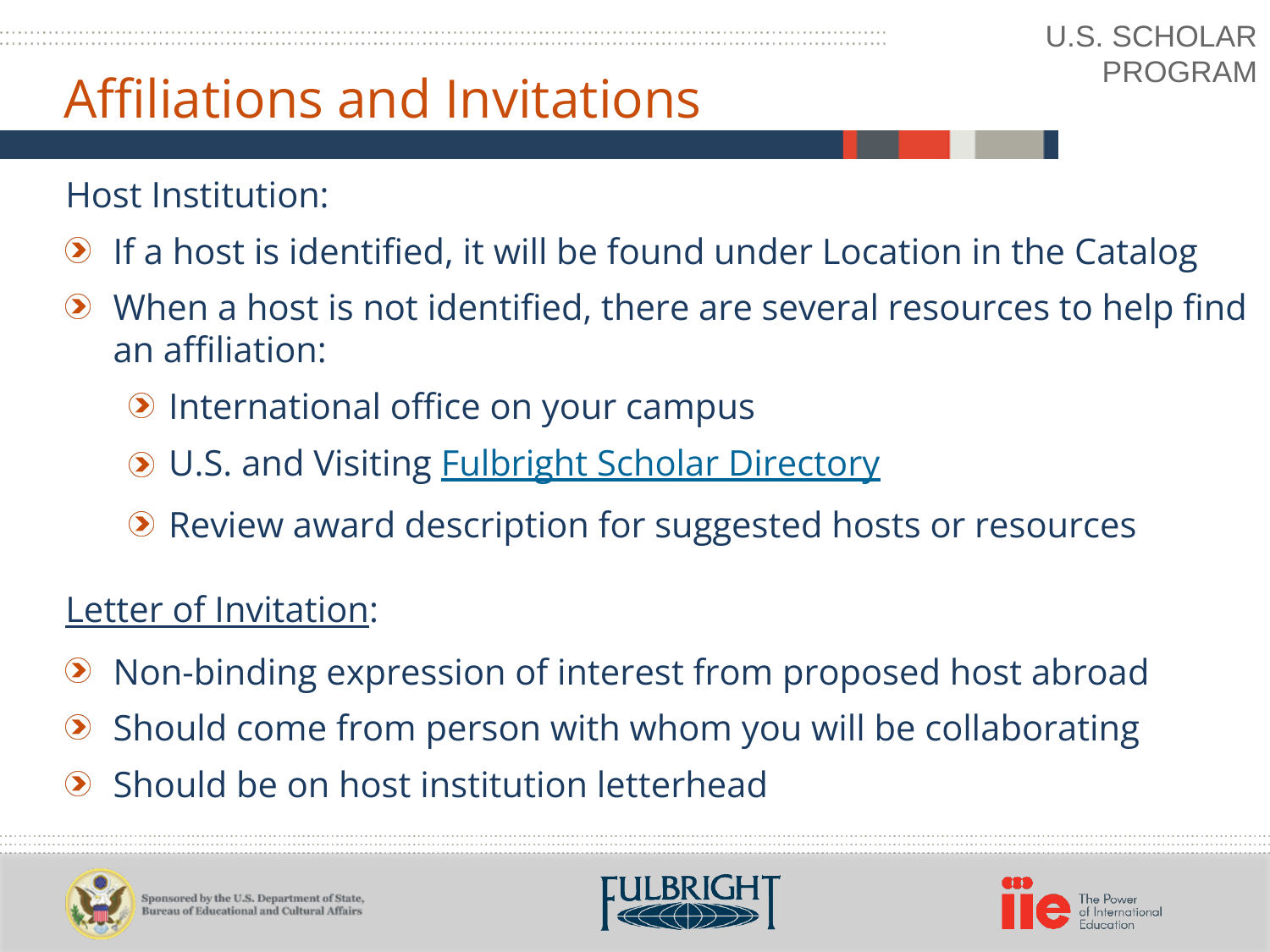

U.S. SCHOLAR PROGRAM
Affiliations and Invitations
Host Institution:
If a host is identified, it will be found under Location in the Catalog
When a host is not identified, there are several resources to help find an affiliation:
International office on your campus
U.S. and Visiting Fulbright Scholar Directory
Review award description for suggested hosts or resources

Letter of Invitation:
Non-binding expression of interest from proposed host abroad
Should come from person with whom you will be collaborating
Should be on host institution letterhead